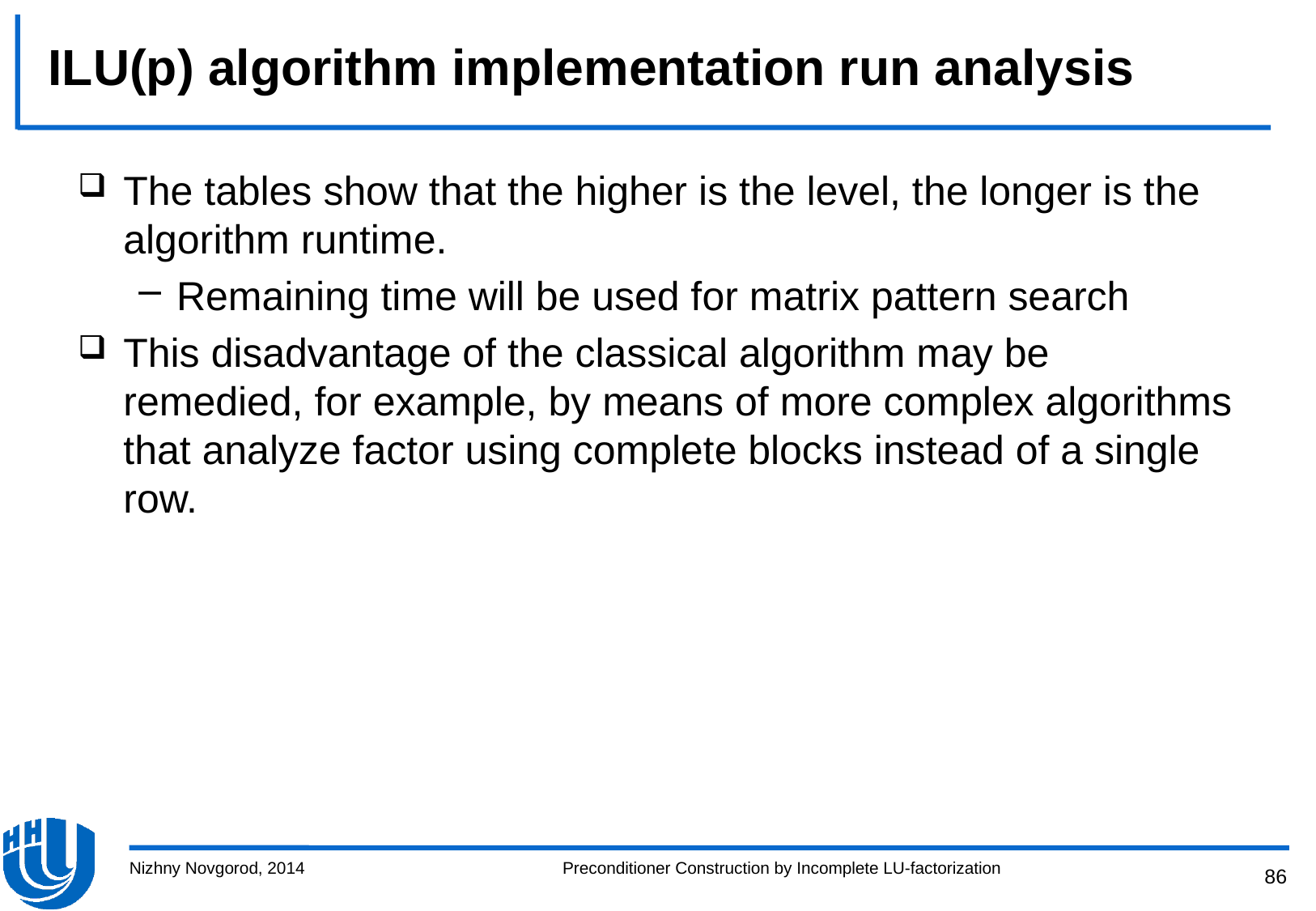

# ILU(p) algorithm implementation run analysis
The tables show that the higher is the level, the longer is the algorithm runtime.
Remaining time will be used for matrix pattern search
This disadvantage of the classical algorithm may be remedied, for example, by means of more complex algorithms that analyze factor using complete blocks instead of a single row.
Nizhny Novgorod, 2014
Preconditioner Construction by Incomplete LU-factorization